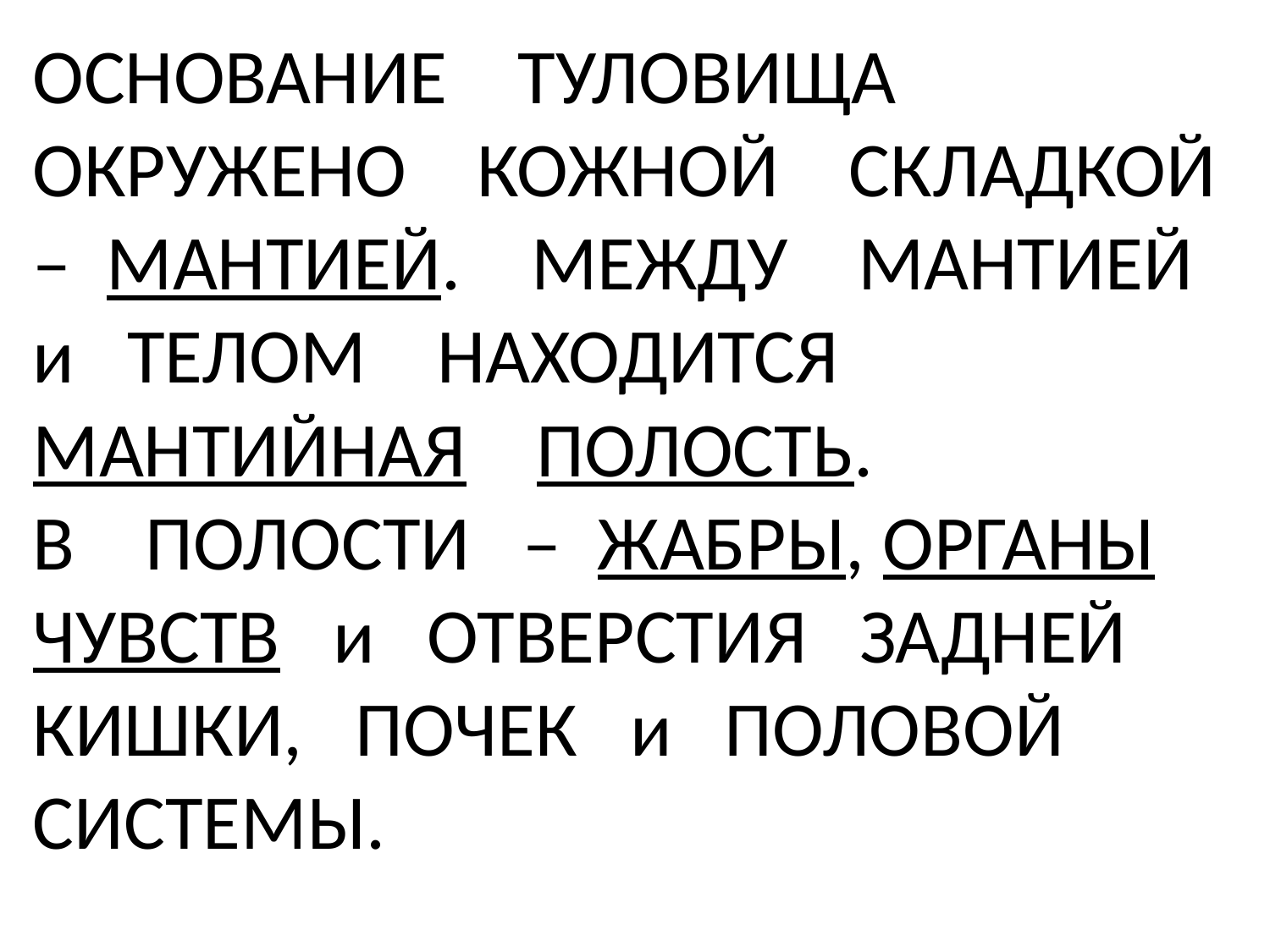

# ОСНОВАНИЕ    ТУЛОВИЩА ОКРУЖЕНО    КОЖНОЙ    СКЛАДКОЙ –  МАНТИЕЙ.    МЕЖДУ    МАНТИЕЙ и   ТЕЛОМ    НАХОДИТСЯ МАНТИЙНАЯ    ПОЛОСТЬ. В    ПОЛОСТИ   –  ЖАБРЫ, ОРГАНЫ ЧУВСТВ   и   ОТВЕРСТИЯ   ЗАДНЕЙ КИШКИ,   ПОЧЕК   и   ПОЛОВОЙ СИСТЕМЫ.